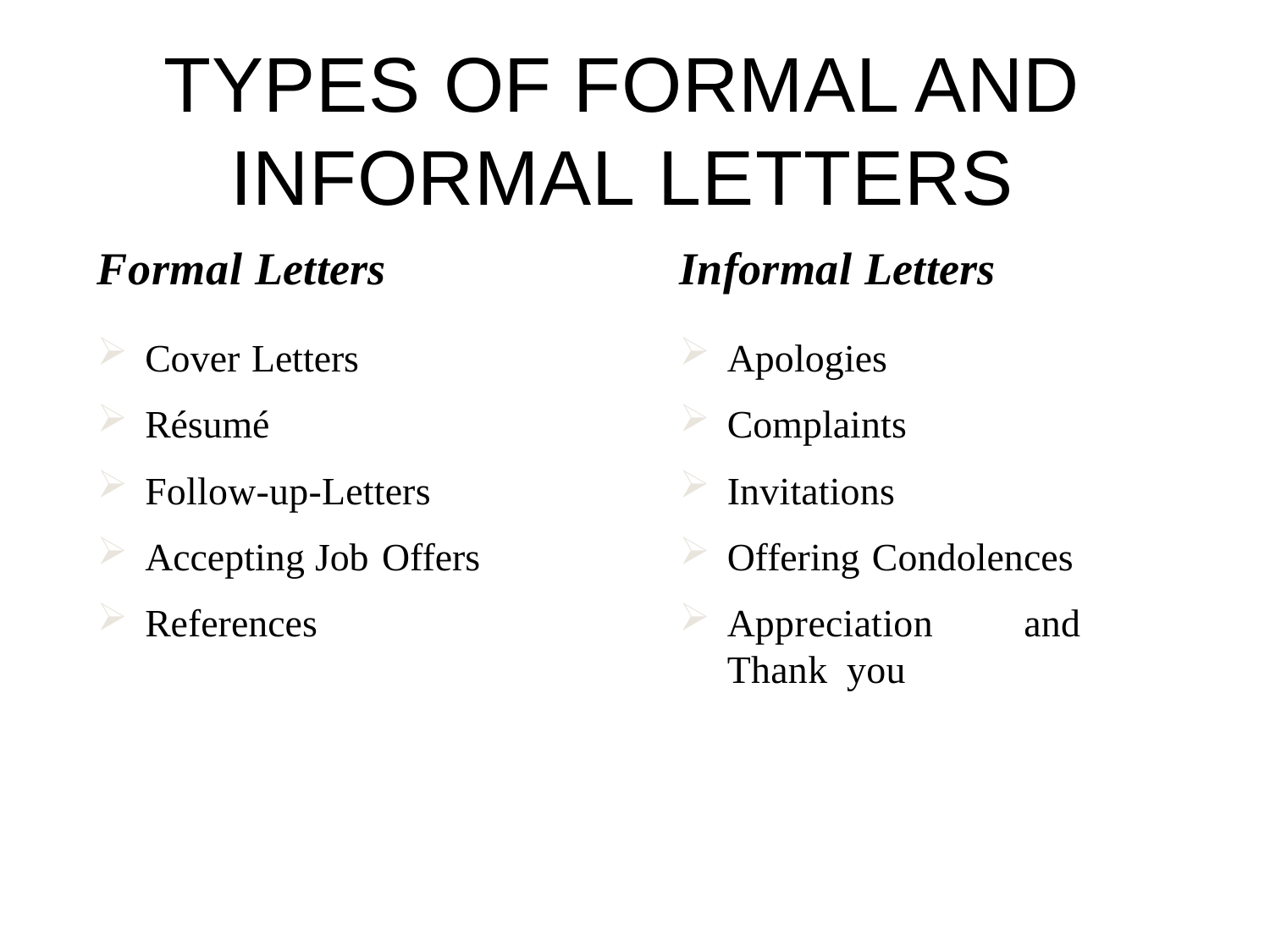

# TYPES OF FORMAL AND INFORMAL LETTERS
Formal Letters
Cover Letters
Résumé
Follow-up-Letters
Accepting Job Offers
References
Informal Letters
Apologies
Complaints
Invitations
Offering Condolences
Appreciation	and	Thank  you